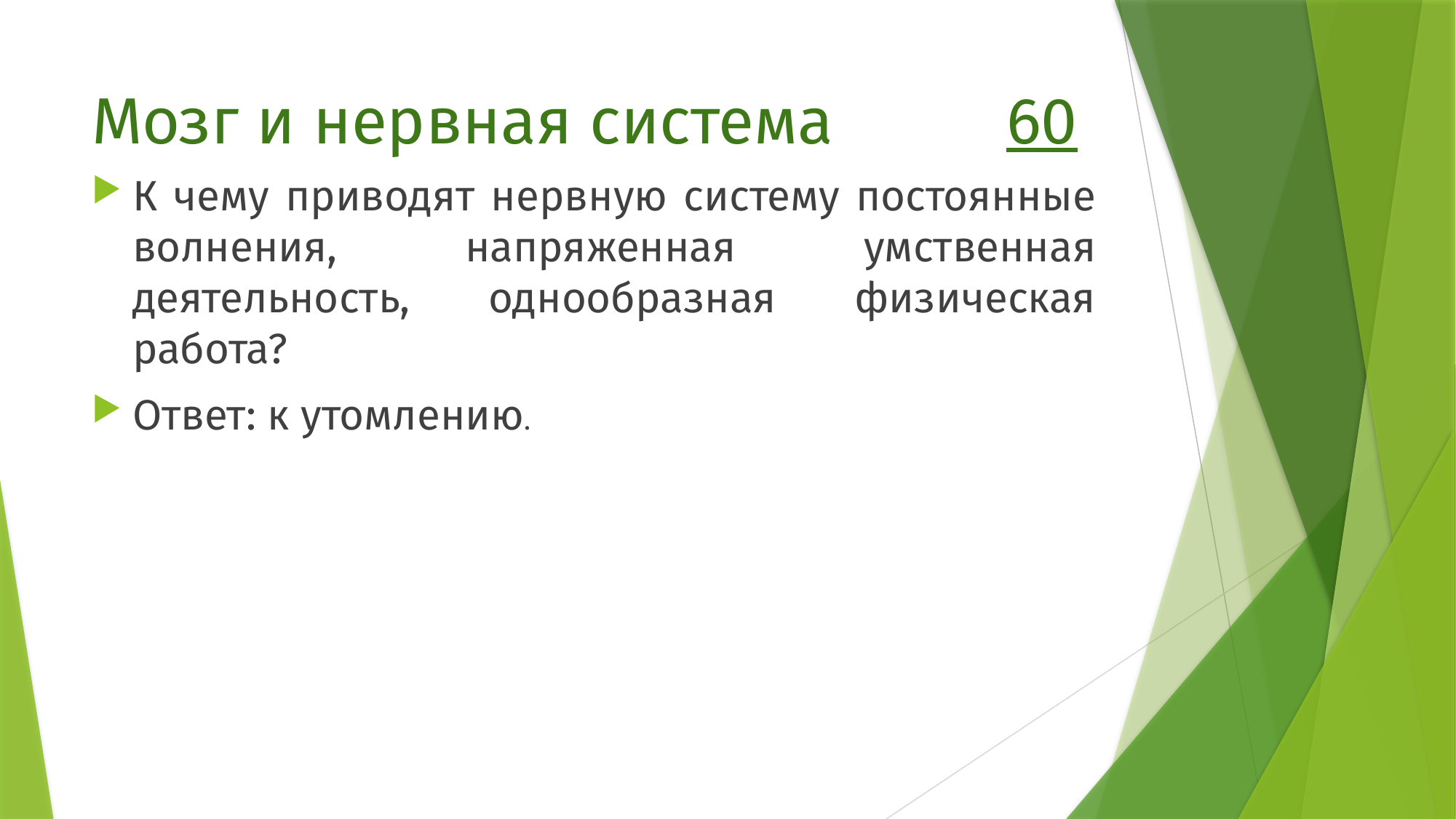

# Мозг и нервная система          60
К чему приводят нервную систему постоянные волнения, напряженная умственная деятельность, однообразная физическая работа?
Ответ: к утомлению.